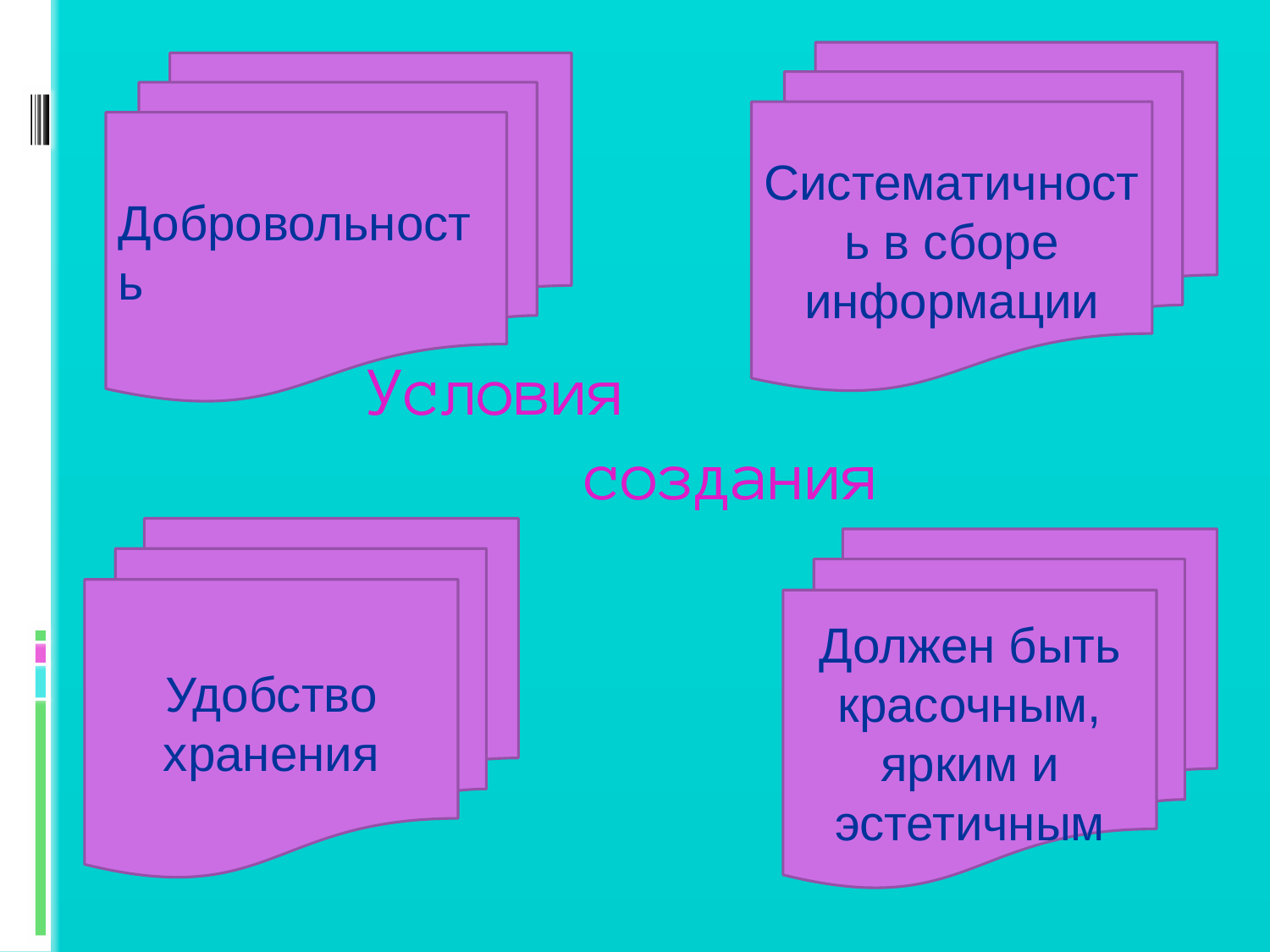

Систематичность в сборе информации
Добровольность
# Условия создания
Удобство хранения
Должен быть красочным, ярким и эстетичным